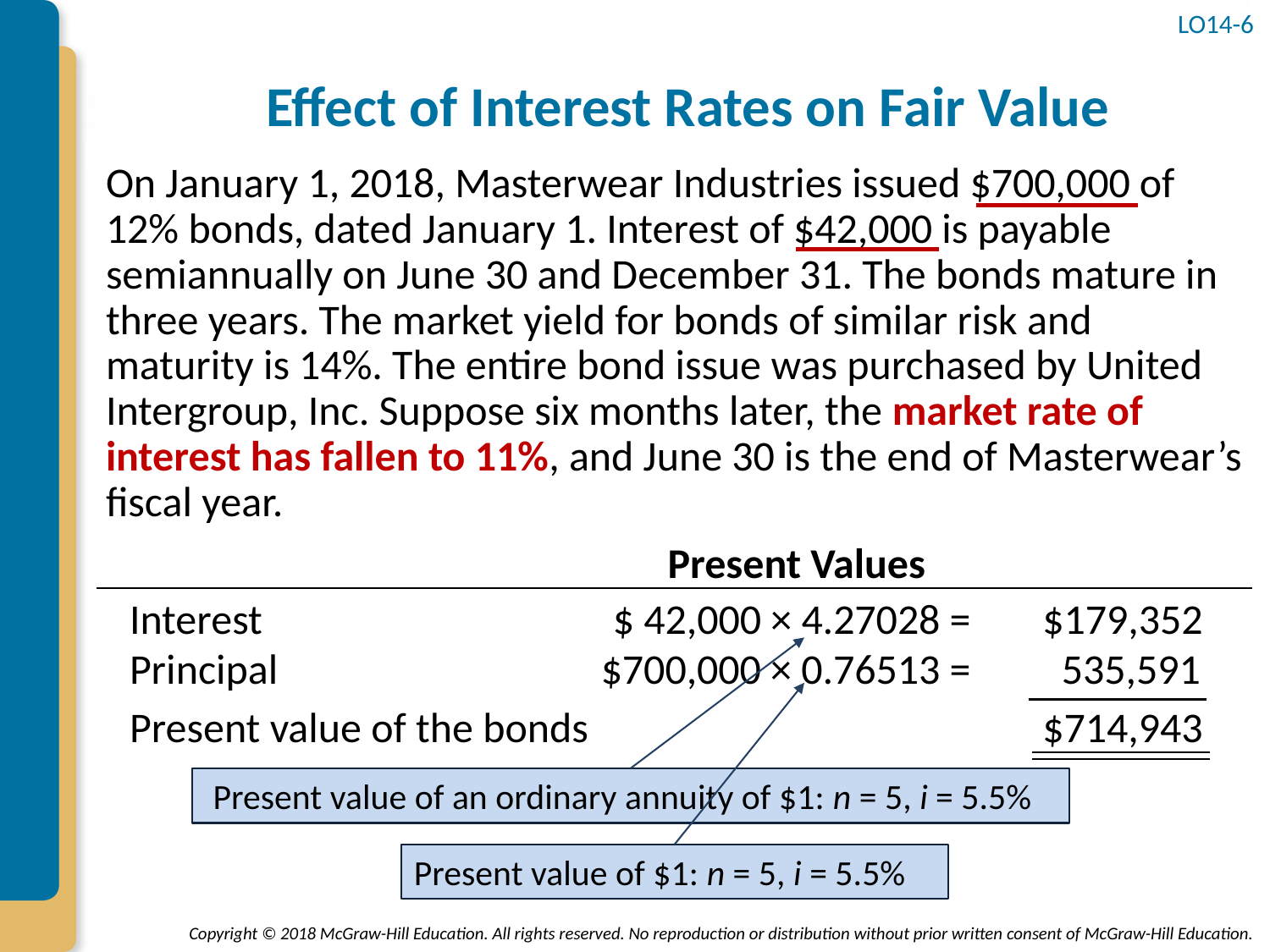

# Effect of Interest Rates on Fair Value
LO14-6
On January 1, 2018, Masterwear Industries issued $700,000 of 12% bonds, dated January 1. Interest of $42,000 is payable semiannually on June 30 and December 31. The bonds mature in three years. The market yield for bonds of similar risk and maturity is 14%. The entire bond issue was purchased by United Intergroup, Inc. Suppose six months later, the market rate of interest has fallen to 11%, and June 30 is the end of Masterwear’s fiscal year.
Present Values
Interest
$ 42,000 × 4.27028 =
$179,352
Principal
$700,000 × 0.76513 =
  535,591
Present value of the bonds
$714,943
 Present value of an ordinary annuity of $1: n = 5, i = 5.5%
Present value of $1: n = 5, i = 5.5%